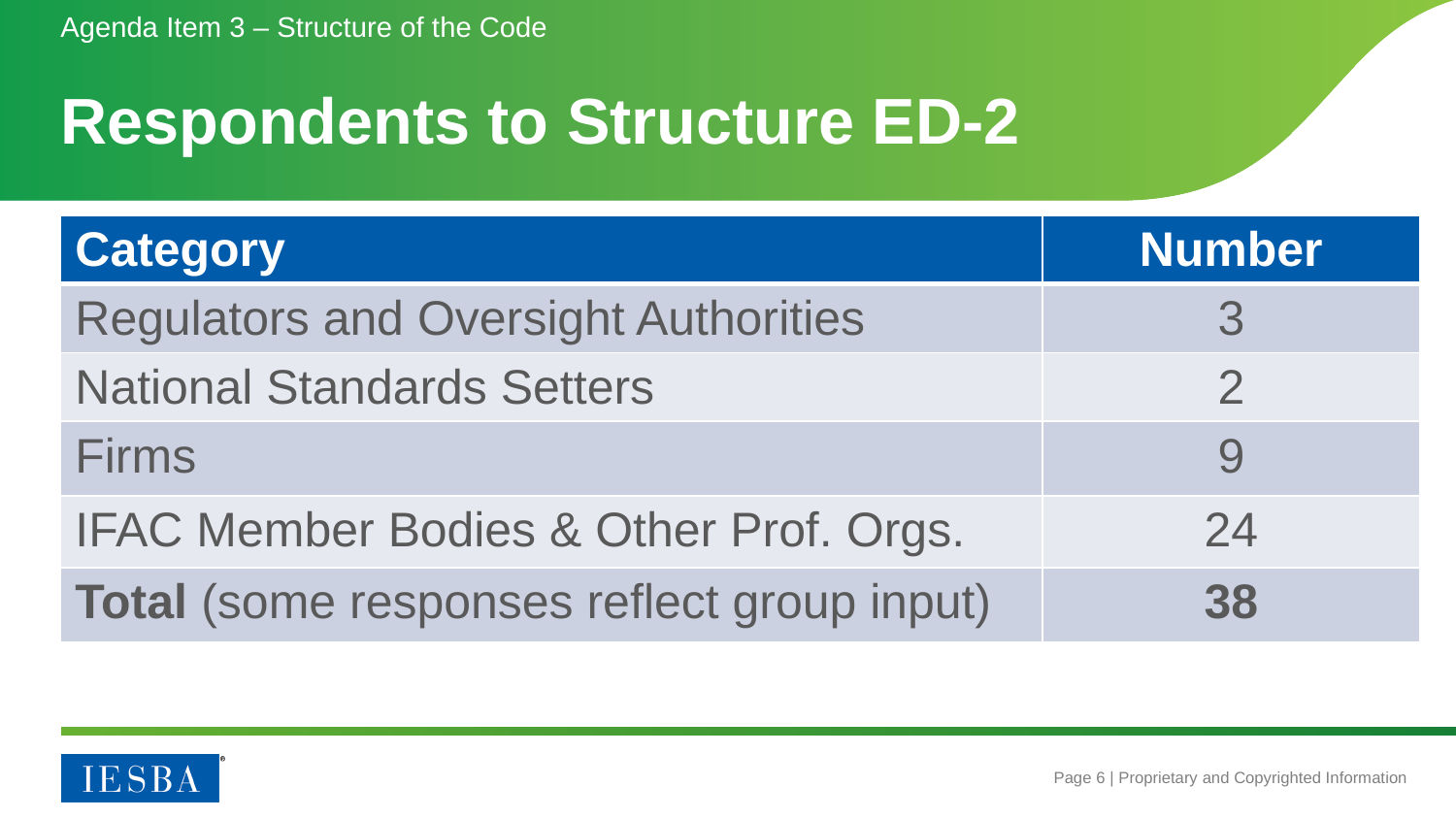

Agenda Item 3 – Structure of the Code
# Respondents to Structure ED-2
| Category | Number |
| --- | --- |
| Regulators and Oversight Authorities | 3 |
| National Standards Setters | 2 |
| Firms | 9 |
| IFAC Member Bodies & Other Prof. Orgs. | 24 |
| Total (some responses reflect group input) | 38 |